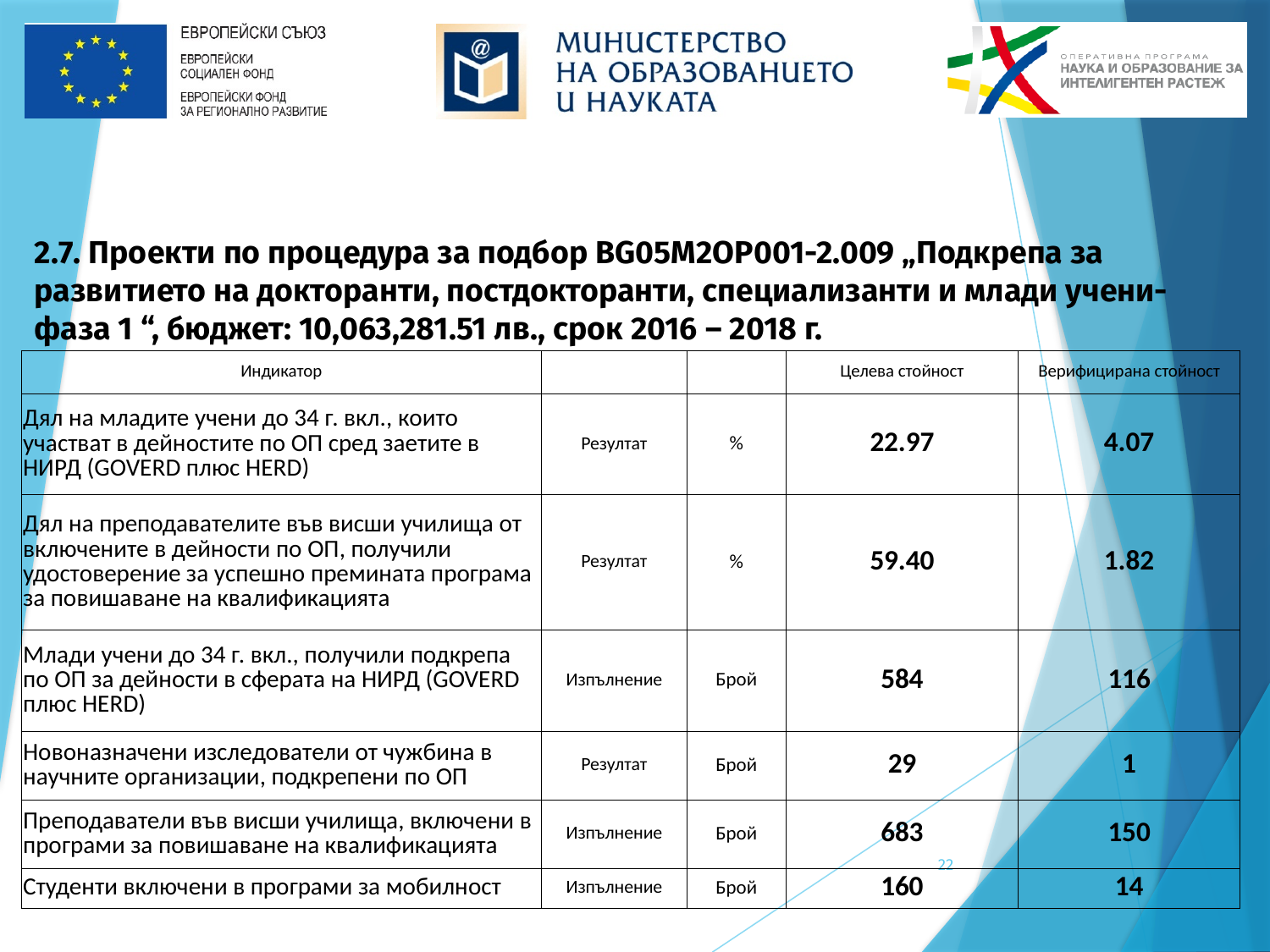

2.7. Проекти по процедура за подбор BG05M2ОP001-2.009 „Подкрепа за развитието на докторанти, постдокторанти, специализанти и млади учени- фаза 1 “, бюджет: 10,063,281.51 лв., срок 2016 – 2018 г.

| Индикатор |  |  | Целева стойност | Верифицирана стойност |
| --- | --- | --- | --- | --- |
| Дял на младите учени до 34 г. вкл., които участват в дейностите по ОП сред заетите в НИРД (GOVERD плюс HERD) | Резултат | % | 22.97 | 4.07 |
| Дял на преподавателите във висши училища от включените в дейности по ОП, получили удостоверение за успешно премината програма за повишаване на квалификацията | Резултат | % | 59.40 | 1.82 |
| Млади учени до 34 г. вкл., получили подкрепа по ОП за дейности в сферата на НИРД (GOVERD плюс HERD) | Изпълнение | Брой | 584 | 116 |
| Новоназначени изследователи от чужбина в научните организации, подкрепени по ОП | Резултат | Брой | 29 | 1 |
| Преподаватели във висши училища, включени в програми за повишаване на квалификацията | Изпълнение | Брой | 683 | 150 |
| Студенти включени в програми за мобилност | Изпълнение | Брой | 160 | 14 |
22